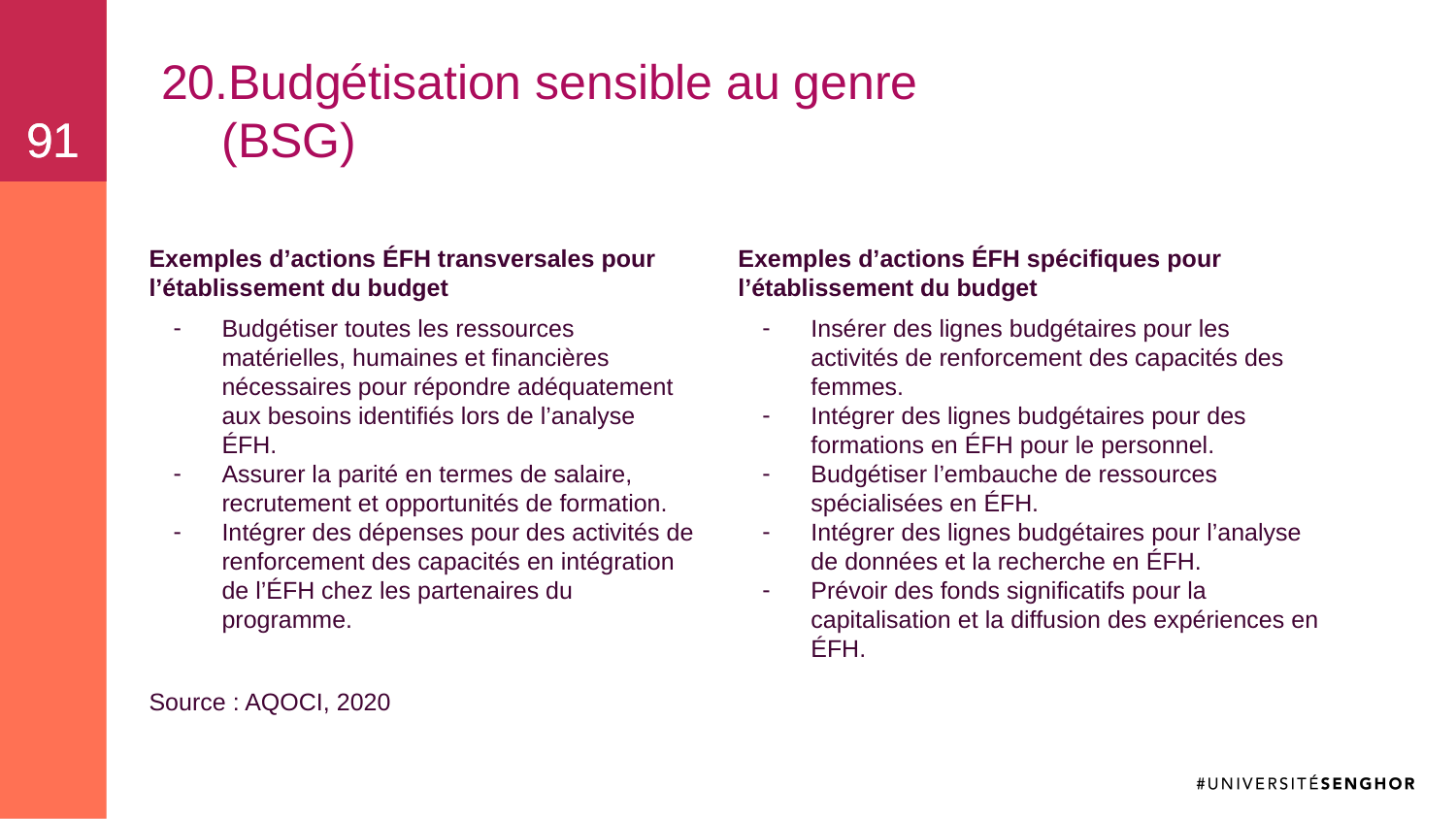

91
91
# Budgétisation sensible au genre (BSG)
Exemples d’actions ÉFH transversales pour l’établissement du budget
Budgétiser toutes les ressources matérielles, humaines et financières nécessaires pour répondre adéquatement aux besoins identifiés lors de l’analyse ÉFH.
Assurer la parité en termes de salaire, recrutement et opportunités de formation.
Intégrer des dépenses pour des activités de renforcement des capacités en intégration de l’ÉFH chez les partenaires du programme.

Source : AQOCI, 2020
Exemples d’actions ÉFH spécifiques pour l’établissement du budget
Insérer des lignes budgétaires pour les activités de renforcement des capacités des femmes.
Intégrer des lignes budgétaires pour des formations en ÉFH pour le personnel.
Budgétiser l’embauche de ressources spécialisées en ÉFH.
Intégrer des lignes budgétaires pour l’analyse de données et la recherche en ÉFH.
Prévoir des fonds significatifs pour la capitalisation et la diffusion des expériences en ÉFH.